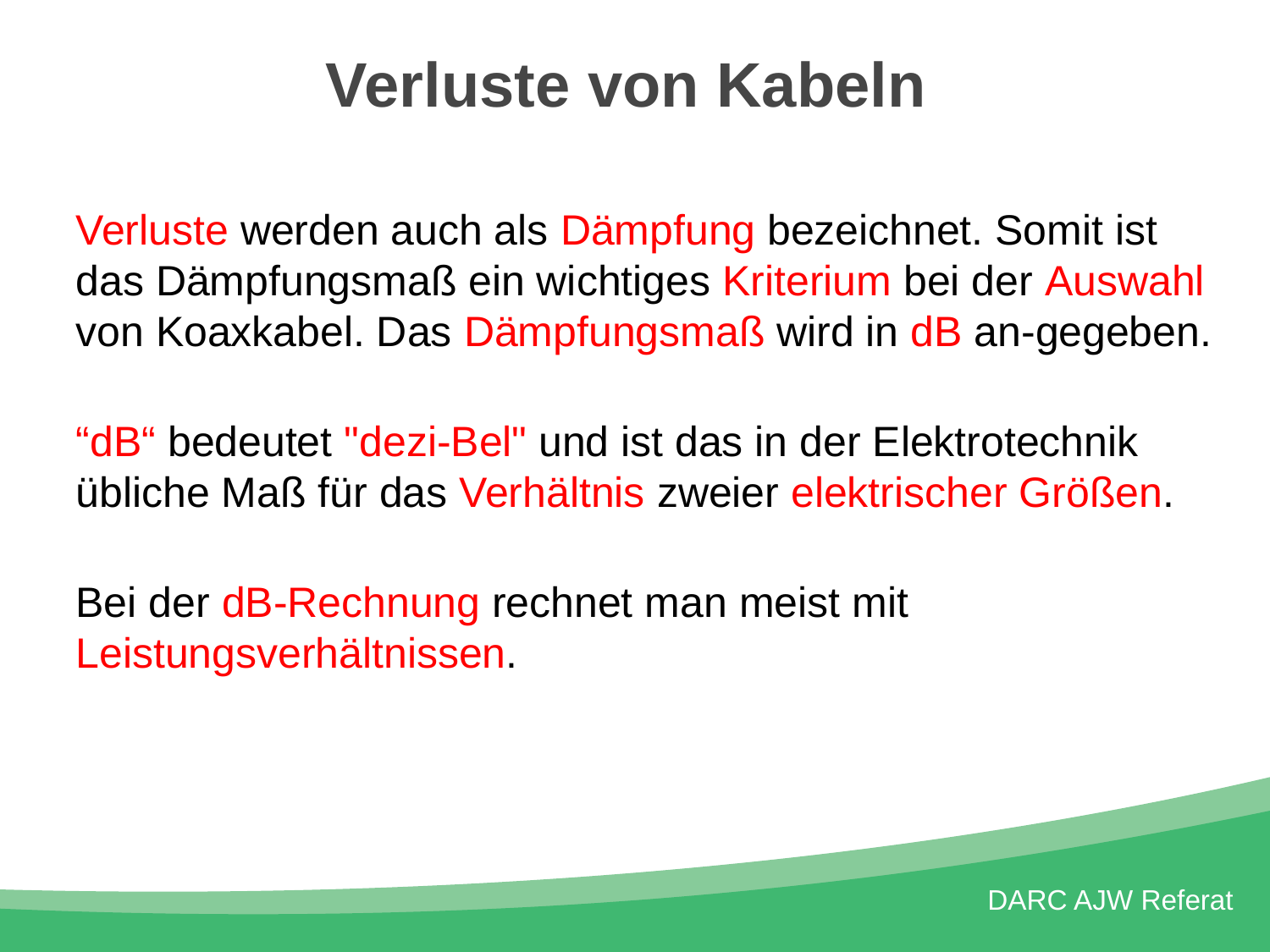

Verluste von Kabeln

Verluste werden auch als Dämpfung bezeichnet. Somit ist das Dämpfungsmaß ein wichtiges Kriterium bei der Auswahl von Koaxkabel. Das Dämpfungsmaß wird in dB an-gegeben.
“dB“ bedeutet "dezi-Bel" und ist das in der Elektrotechnik übliche Maß für das Verhältnis zweier elektrischer Größen.
Bei der dB-Rechnung rechnet man meist mit Leistungsverhältnissen.